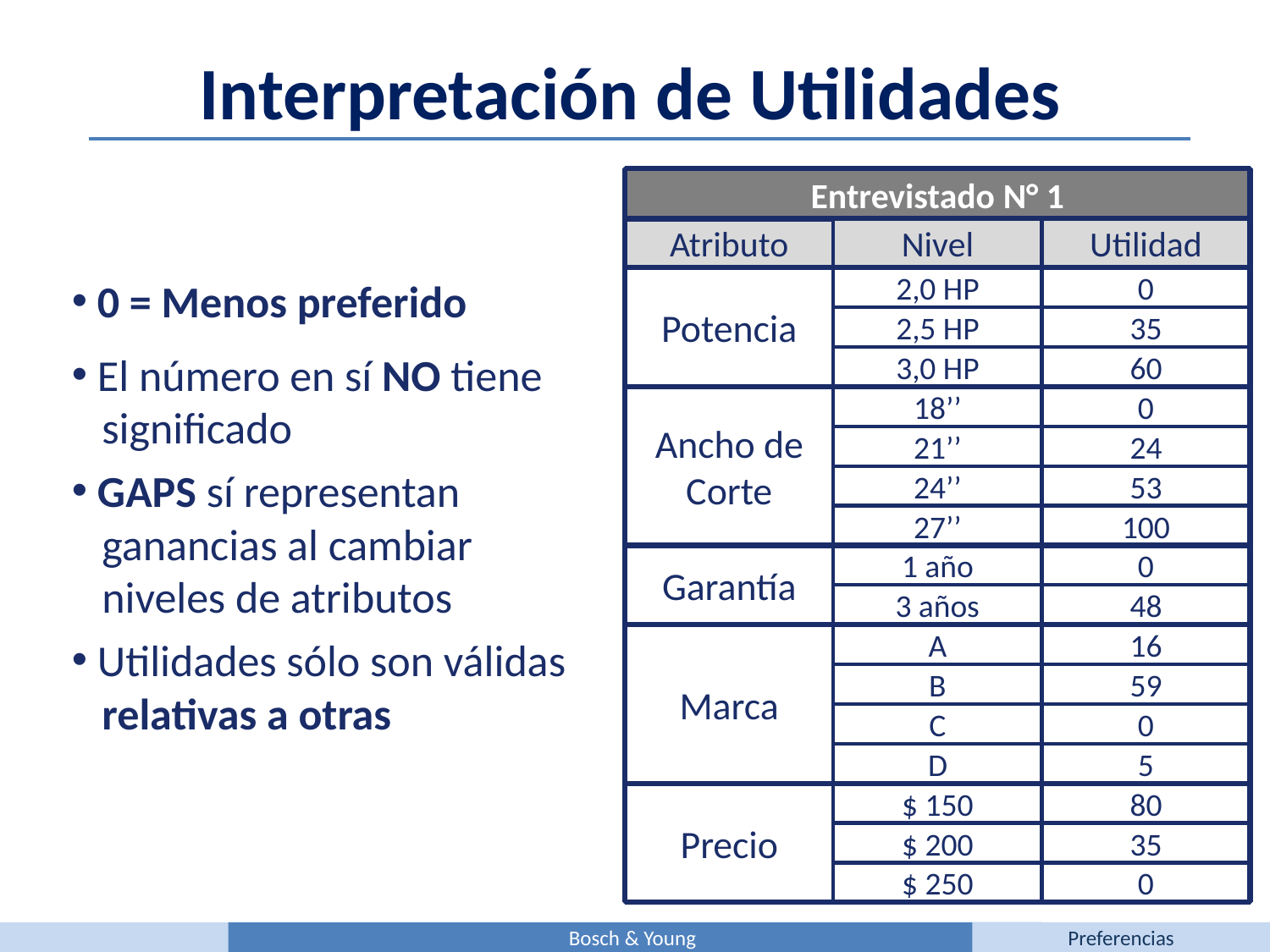

Interpretación de Utilidades
Entrevistado N° 1
Atributo
Nivel
Utilidad
Potencia
2,0 HP
0
2,5 HP
35
3,0 HP
60
Ancho de Corte
18’’
0
21’’
24
24’’
53
27’’
100
Garantía
1 año
0
3 años
48
Marca
A
16
B
59
C
0
D
5
Precio
$ 150
80
$ 200
35
$ 250
0
 0 = Menos preferido

 El número en sí NO tiene
   significado

 GAPS sí representan
   ganancias al cambiar
   niveles de atributos

 Utilidades sólo son válidas
   relativas a otras

Bosch & Young
Preferencias